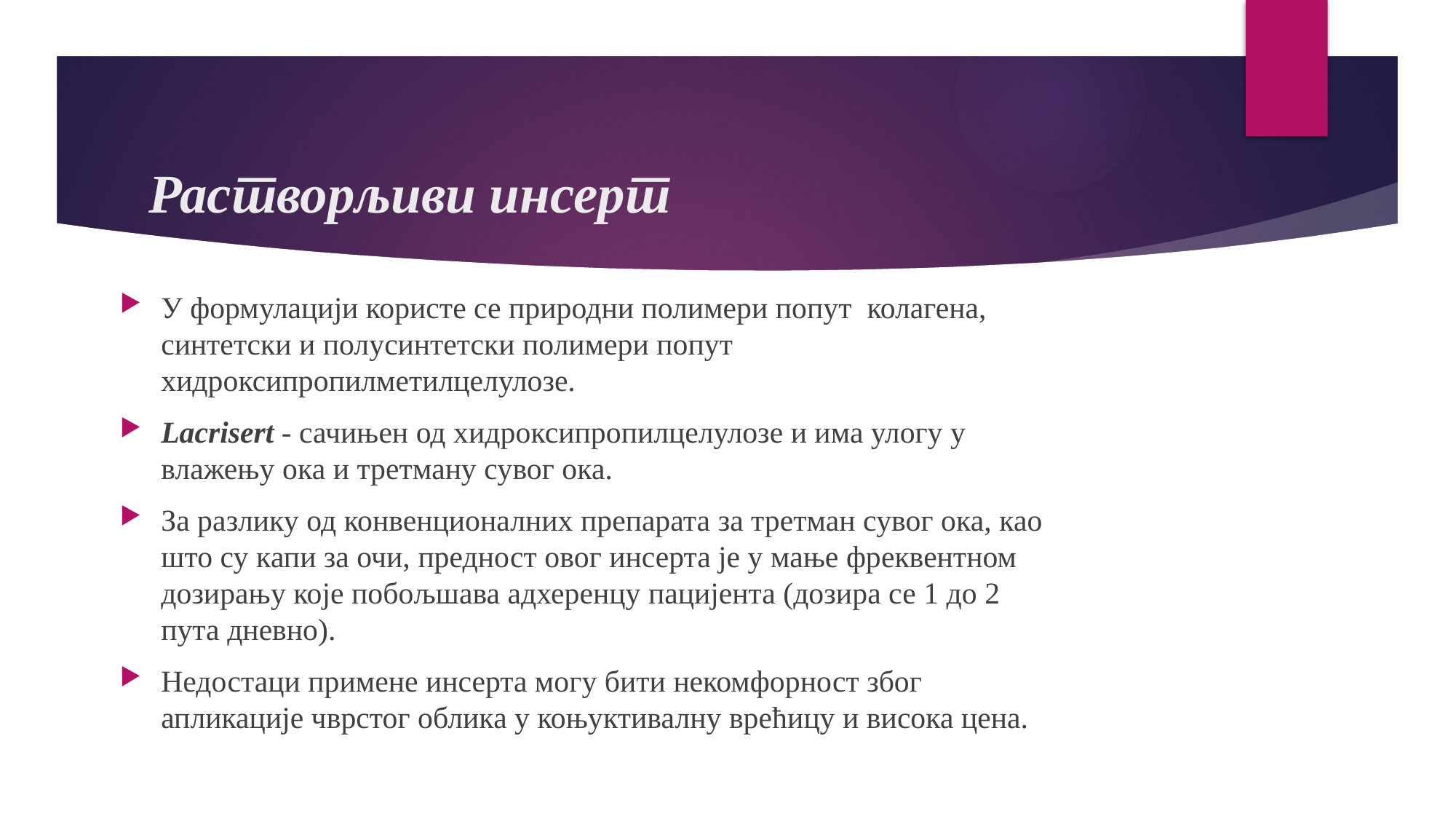

# Растворљиви инсерт
У формулацији користе се природни полимери попут  колагена, синтетски и полусинтетски полимери попут хидроксипропилметилцелулозе.
Lacrisert - сачињен од хидроксипропилцелулозе и има улогу у влажењу ока и третману сувог ока.
За разлику од конвенционалних препарата за третман сувог ока, као што су капи за очи, предност овог инсерта је у мање фреквентном дозирању које побољшава адхеренцу пацијента (дозира се 1 до 2 пута дневно).
Недостаци примене инсерта могу бити некомфорност због апликације чврстог облика у коњуктивалну врећицу и висока цена.